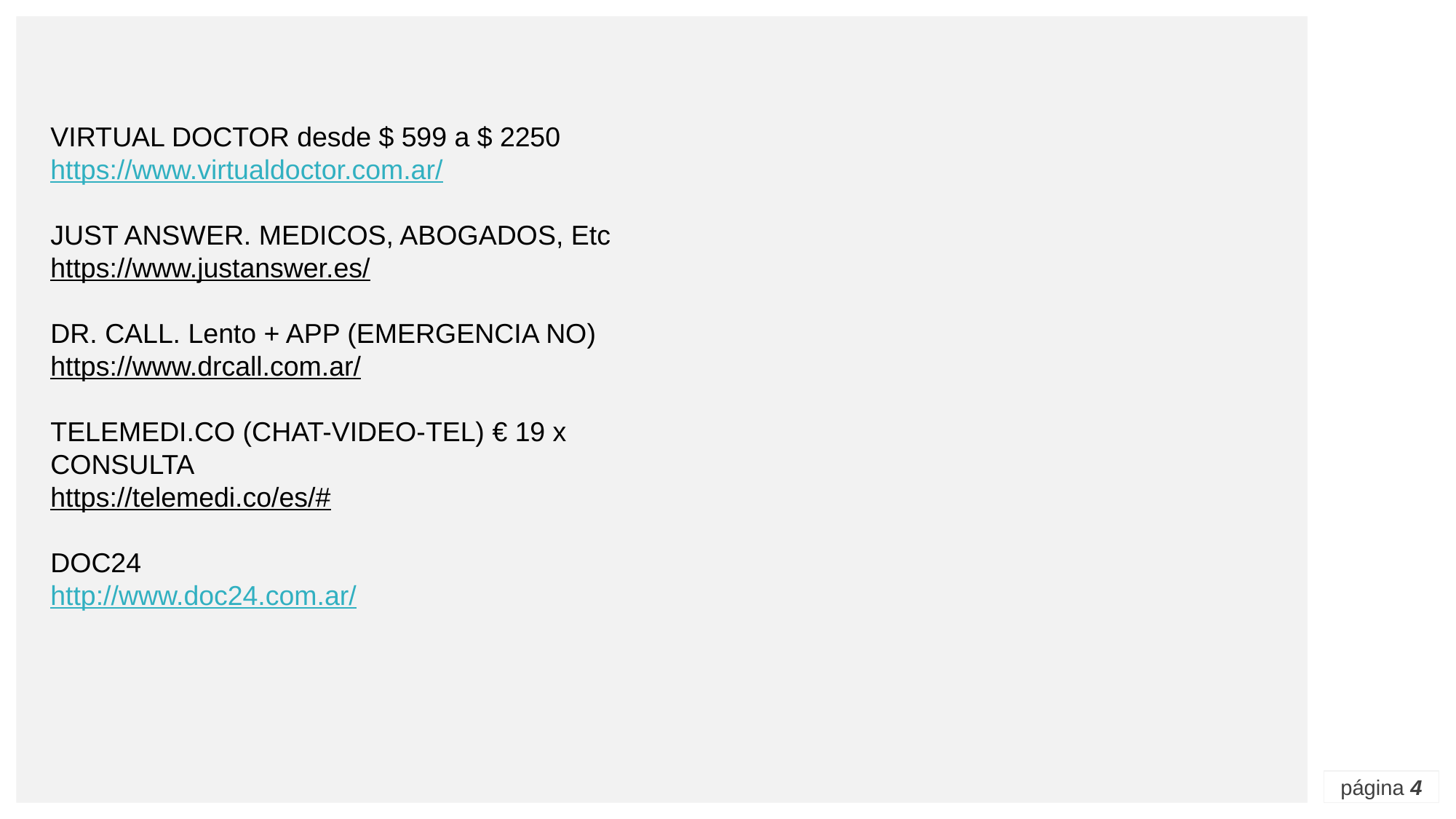

VIRTUAL DOCTOR desde $ 599 a $ 2250
https://www.virtualdoctor.com.ar/
JUST ANSWER. MEDICOS, ABOGADOS, Etc
https://www.justanswer.es/
DR. CALL. Lento + APP (EMERGENCIA NO)
https://www.drcall.com.ar/
TELEMEDI.CO (CHAT-VIDEO-TEL) € 19 x CONSULTA
https://telemedi.co/es/#
DOC24
http://www.doc24.com.ar/
página 4